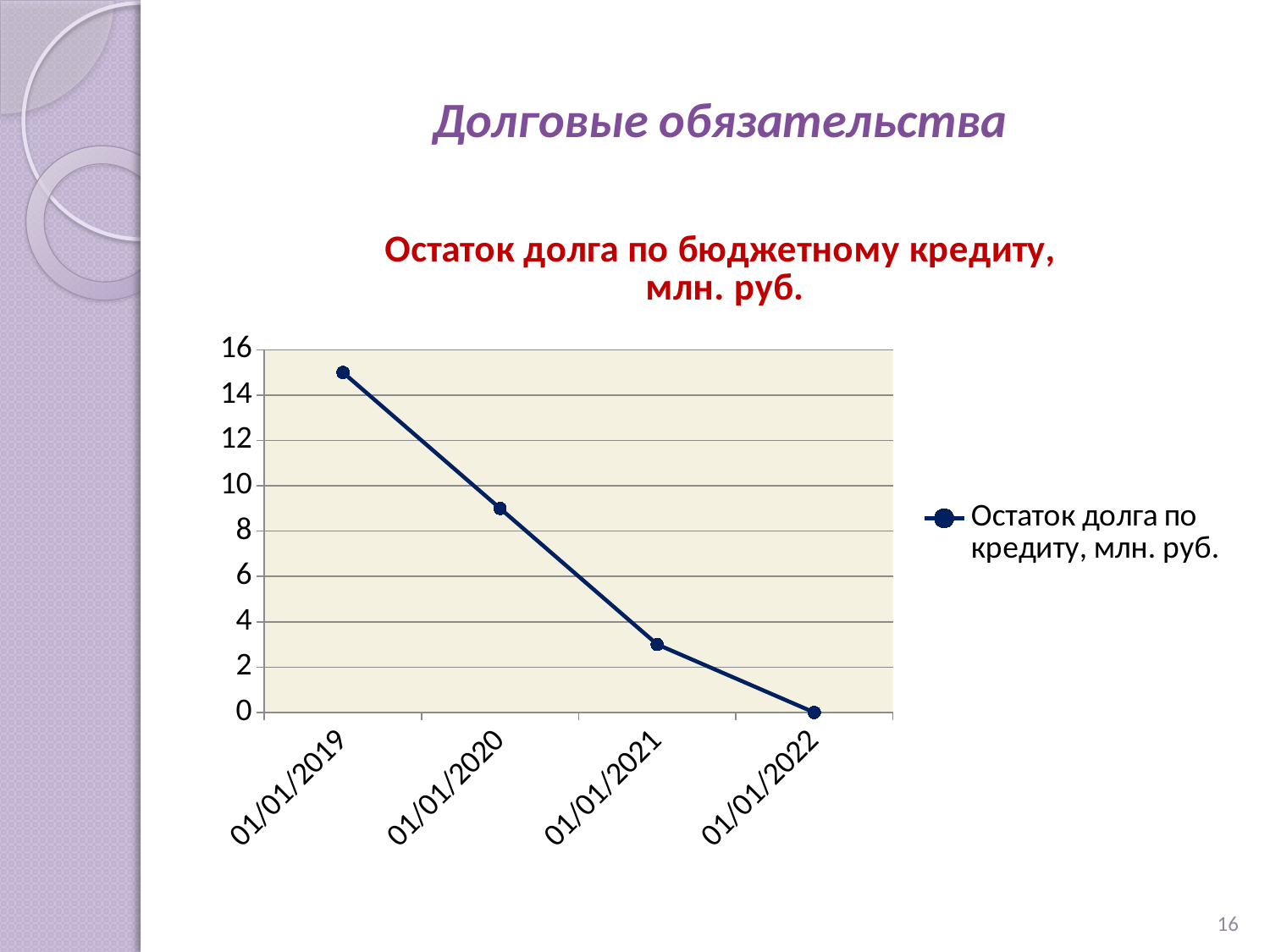

# Долговые обязательства

### Chart: Остаток долга по бюджетному кредиту,
 млн. руб.

| Category | Остаток долга по кредиту, млн. руб. |
|---|---|
| 43466 | 15.0 |
| 43831 | 9.0 |
| 44197 | 3.0 |
| 44562 | 0.0 |
16